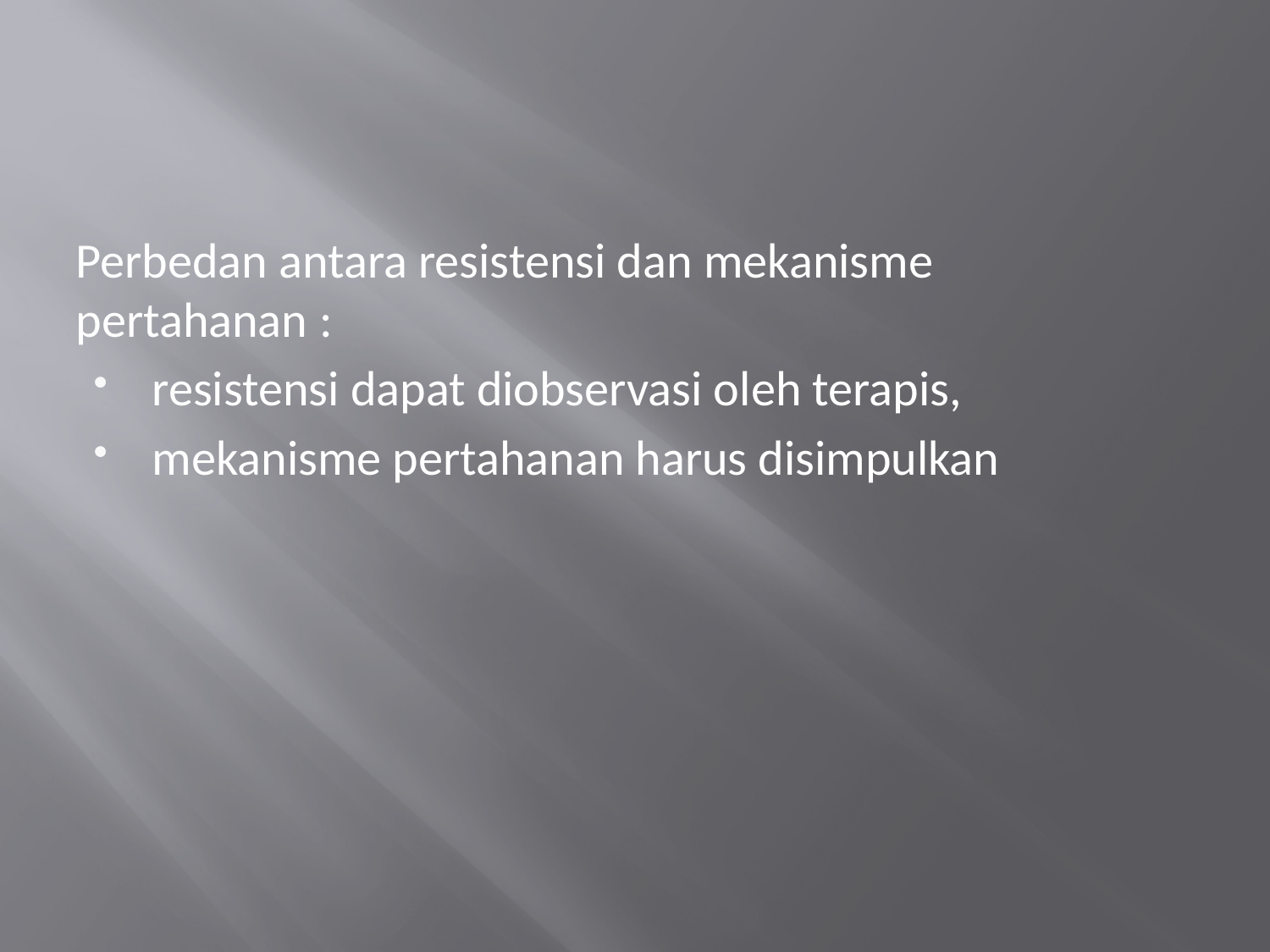

#
Perbedan antara resistensi dan mekanisme pertahanan :
resistensi dapat diobservasi oleh terapis,
mekanisme pertahanan harus disimpulkan